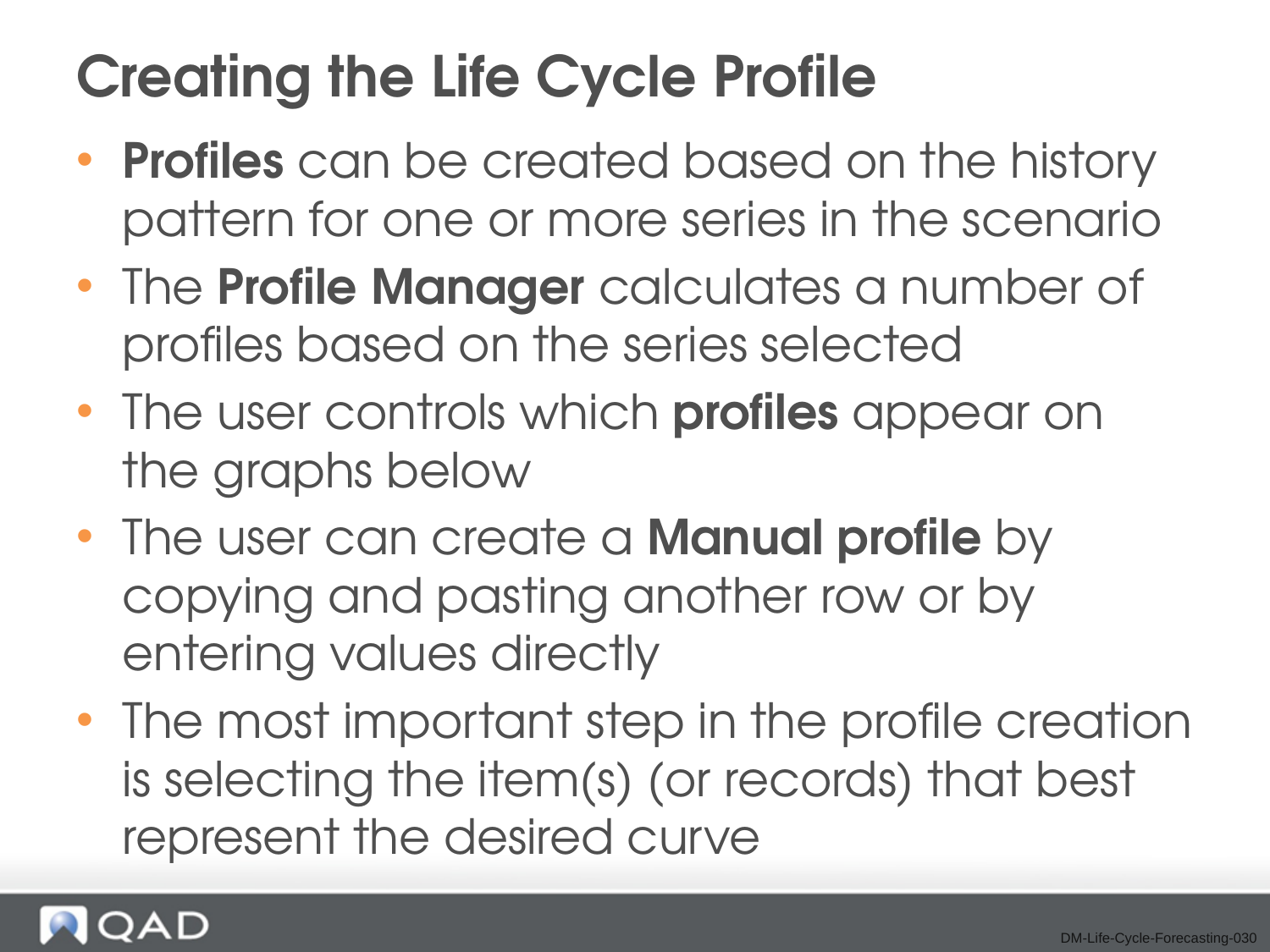

# Creating the Life Cycle Profile
Profiles can be created based on the history pattern for one or more series in the scenario
The Profile Manager calculates a number of profiles based on the series selected
The user controls which profiles appear on the graphs below
The user can create a Manual profile by copying and pasting another row or by entering values directly
The most important step in the profile creation is selecting the item(s) (or records) that best represent the desired curve

DM-Life-Cycle-Forecasting-030